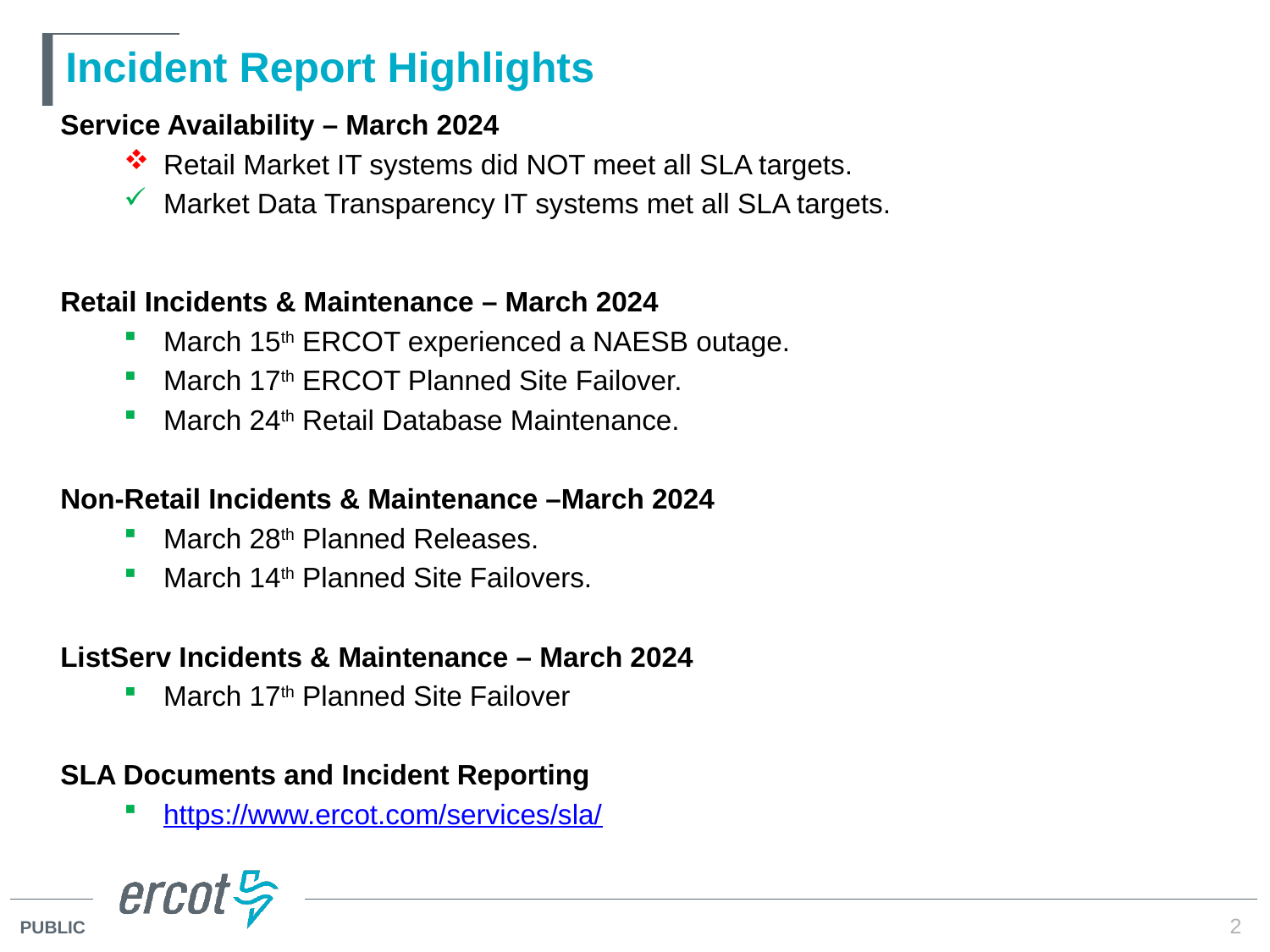

# Incident Report Highlights
Service Availability – March 2024
Retail Market IT systems did NOT meet all SLA targets.
Market Data Transparency IT systems met all SLA targets.

Retail Incidents & Maintenance – March 2024
March 15th ERCOT experienced a NAESB outage.
March 17th ERCOT Planned Site Failover.
March 24th Retail Database Maintenance.

Non-Retail Incidents & Maintenance –March 2024
March 28th Planned Releases.
March 14th Planned Site Failovers.

ListServ Incidents & Maintenance – March 2024
March 17th Planned Site Failover

SLA Documents and Incident Reporting
https://www.ercot.com/services/sla/

2